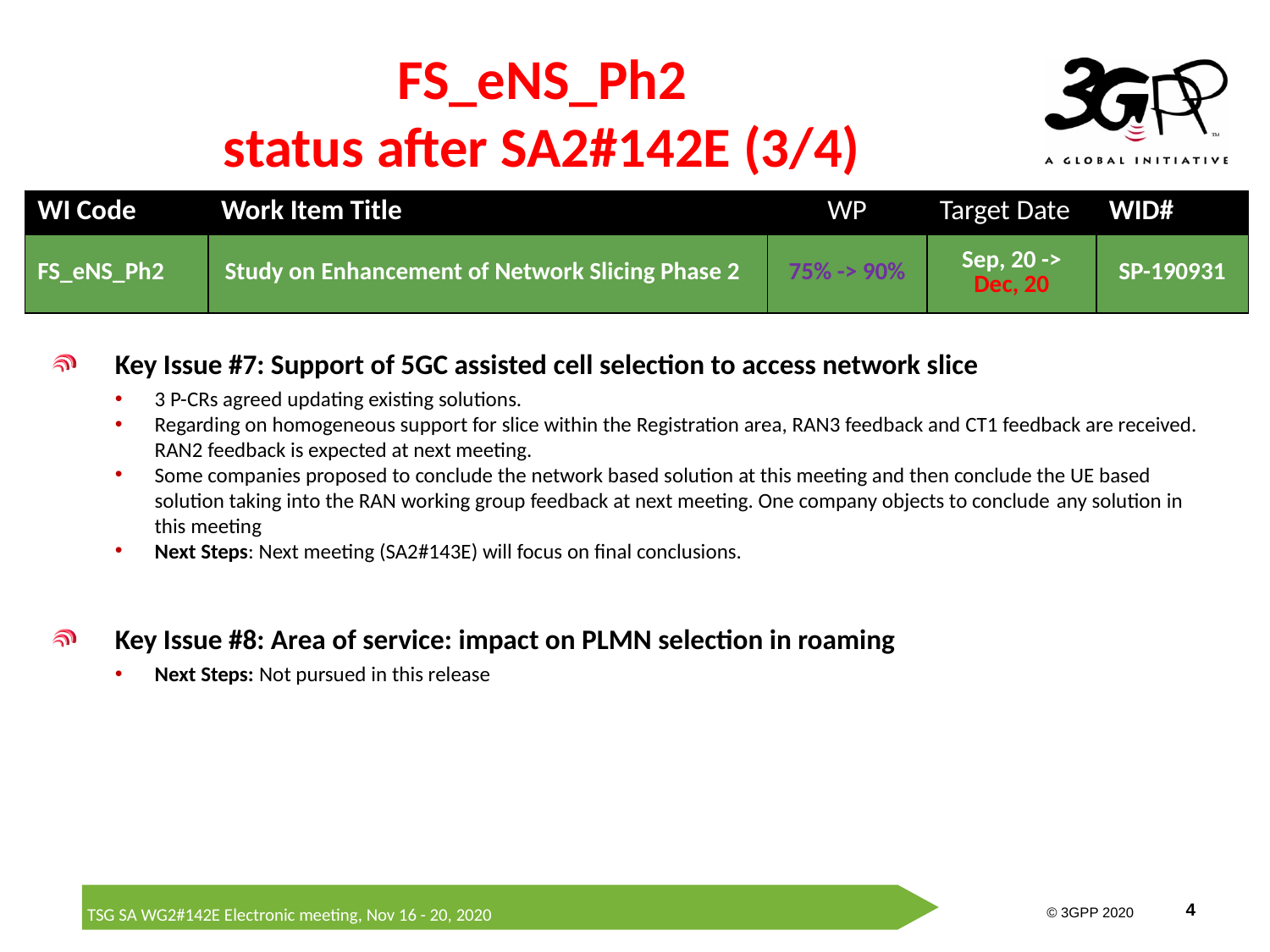

# FS_eNS_Ph2 status after SA2#142E (3/4)
| WI Code | Work Item Title | WP | Target Date | WID# |
| --- | --- | --- | --- | --- |
| FS\_eNS\_Ph2 | Study on Enhancement of Network Slicing Phase 2 | 75% -> 90% | Sep, 20 -> Dec, 20 | SP-190931 |
Key Issue #7: Support of 5GC assisted cell selection to access network slice
3 P-CRs agreed updating existing solutions.
Regarding on homogeneous support for slice within the Registration area, RAN3 feedback and CT1 feedback are received. RAN2 feedback is expected at next meeting.
Some companies proposed to conclude the network based solution at this meeting and then conclude the UE based solution taking into the RAN working group feedback at next meeting. One company objects to conclude any solution in this meeting
Next Steps: Next meeting (SA2#143E) will focus on final conclusions.

Key Issue #8: Area of service: impact on PLMN selection in roaming
Next Steps: Not pursued in this release